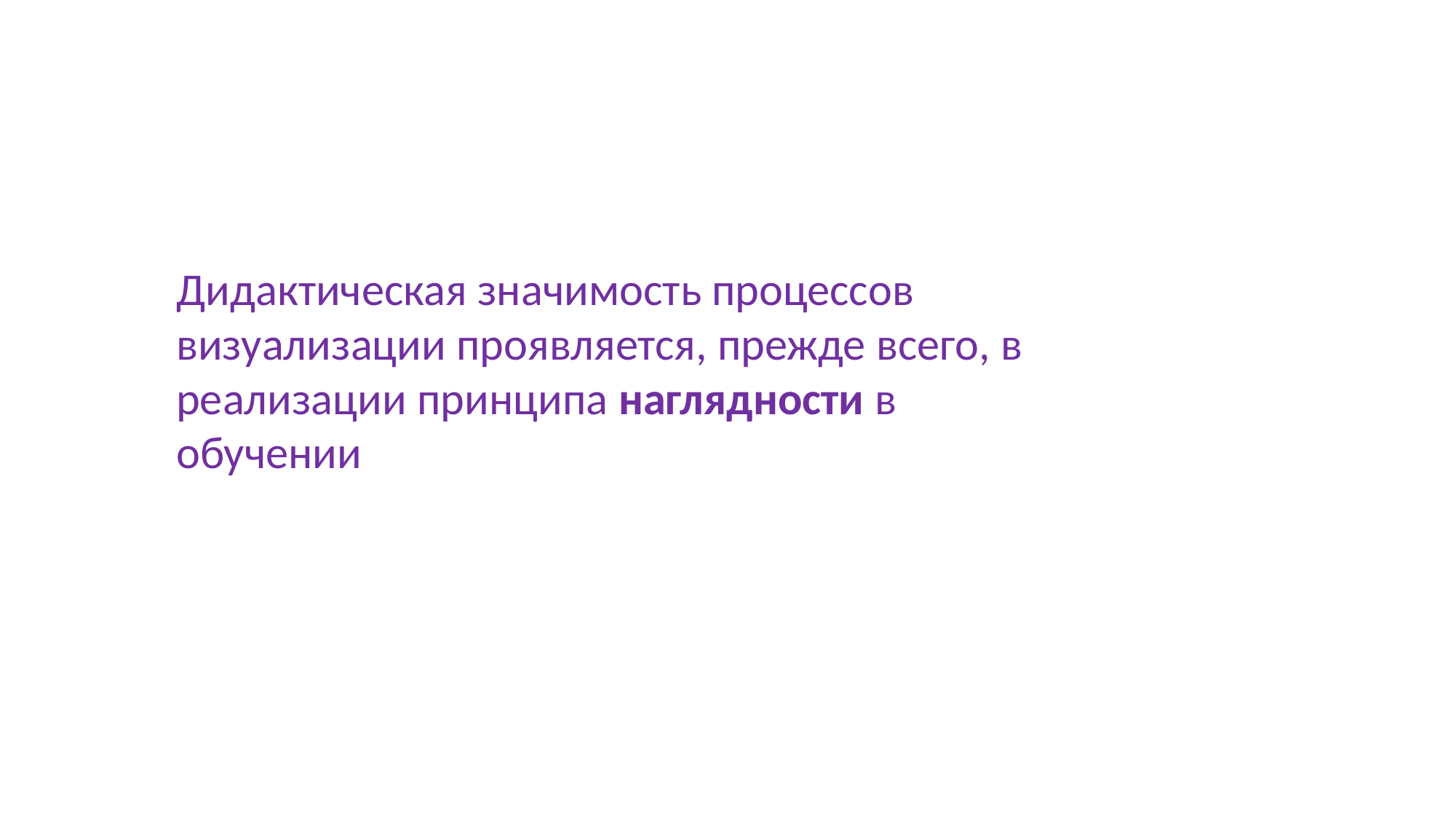

Дидактическая значимость процессов визуализации проявляется, прежде всего, в реализации принципа наглядности в обучении